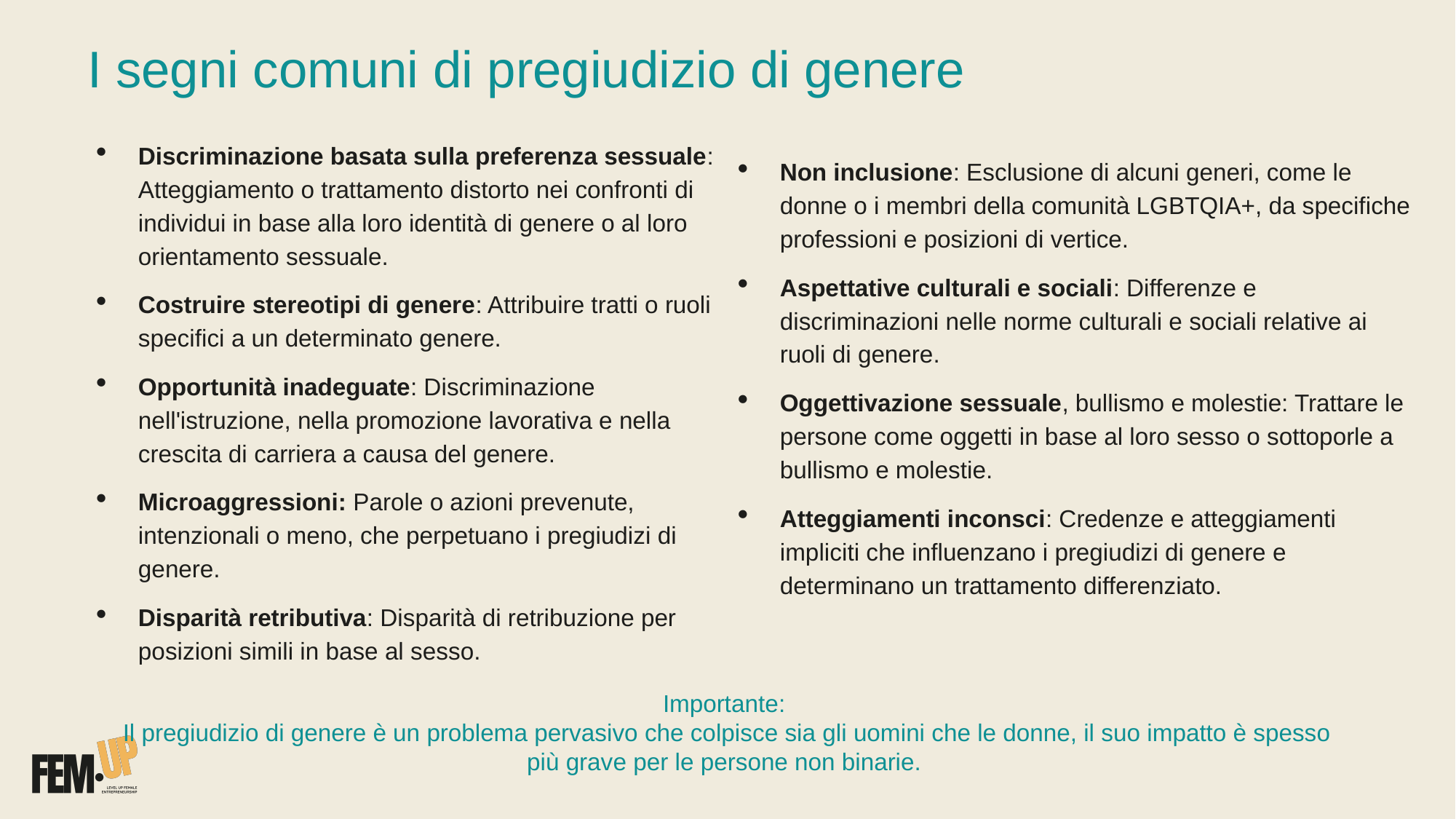

# I segni comuni di pregiudizio di genere
Discriminazione basata sulla preferenza sessuale: Atteggiamento o trattamento distorto nei confronti di individui in base alla loro identità di genere o al loro orientamento sessuale.
Costruire stereotipi di genere: Attribuire tratti o ruoli specifici a un determinato genere.
Opportunità inadeguate: Discriminazione nell'istruzione, nella promozione lavorativa e nella crescita di carriera a causa del genere.
Microaggressioni: Parole o azioni prevenute, intenzionali o meno, che perpetuano i pregiudizi di genere.
Disparità retributiva: Disparità di retribuzione per posizioni simili in base al sesso.

Non inclusione: Esclusione di alcuni generi, come le donne o i membri della comunità LGBTQIA+, da specifiche professioni e posizioni di vertice.
Aspettative culturali e sociali: Differenze e discriminazioni nelle norme culturali e sociali relative ai ruoli di genere.
Oggettivazione sessuale, bullismo e molestie: Trattare le persone come oggetti in base al loro sesso o sottoporle a bullismo e molestie.
Atteggiamenti inconsci: Credenze e atteggiamenti impliciti che influenzano i pregiudizi di genere e determinano un trattamento differenziato.

Importante:
Il pregiudizio di genere è un problema pervasivo che colpisce sia gli uomini che le donne, il suo impatto è spesso più grave per le persone non binarie.